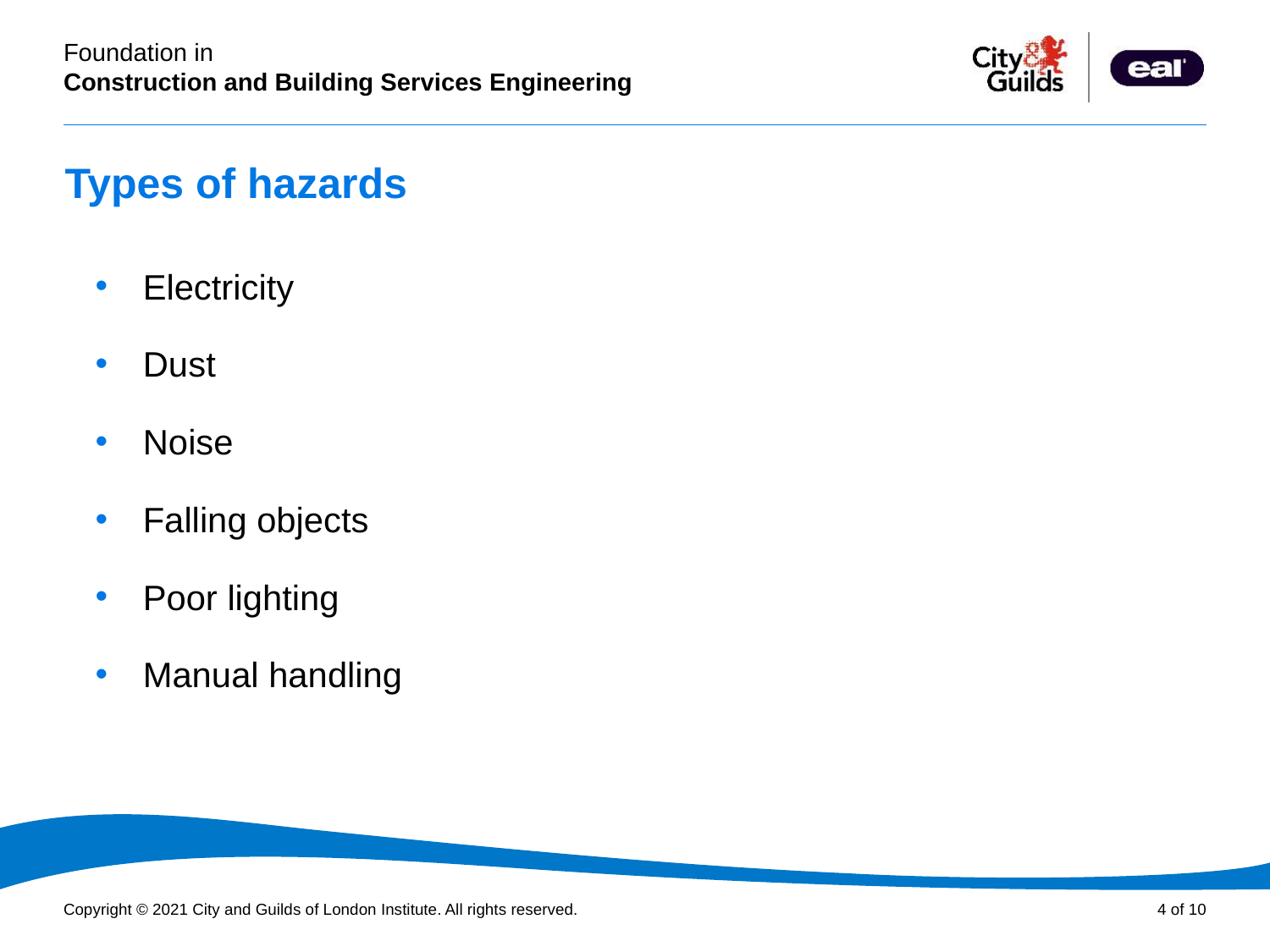

# Types of hazards
Electricity
Dust
Noise
Falling objects
Poor lighting
Manual handling